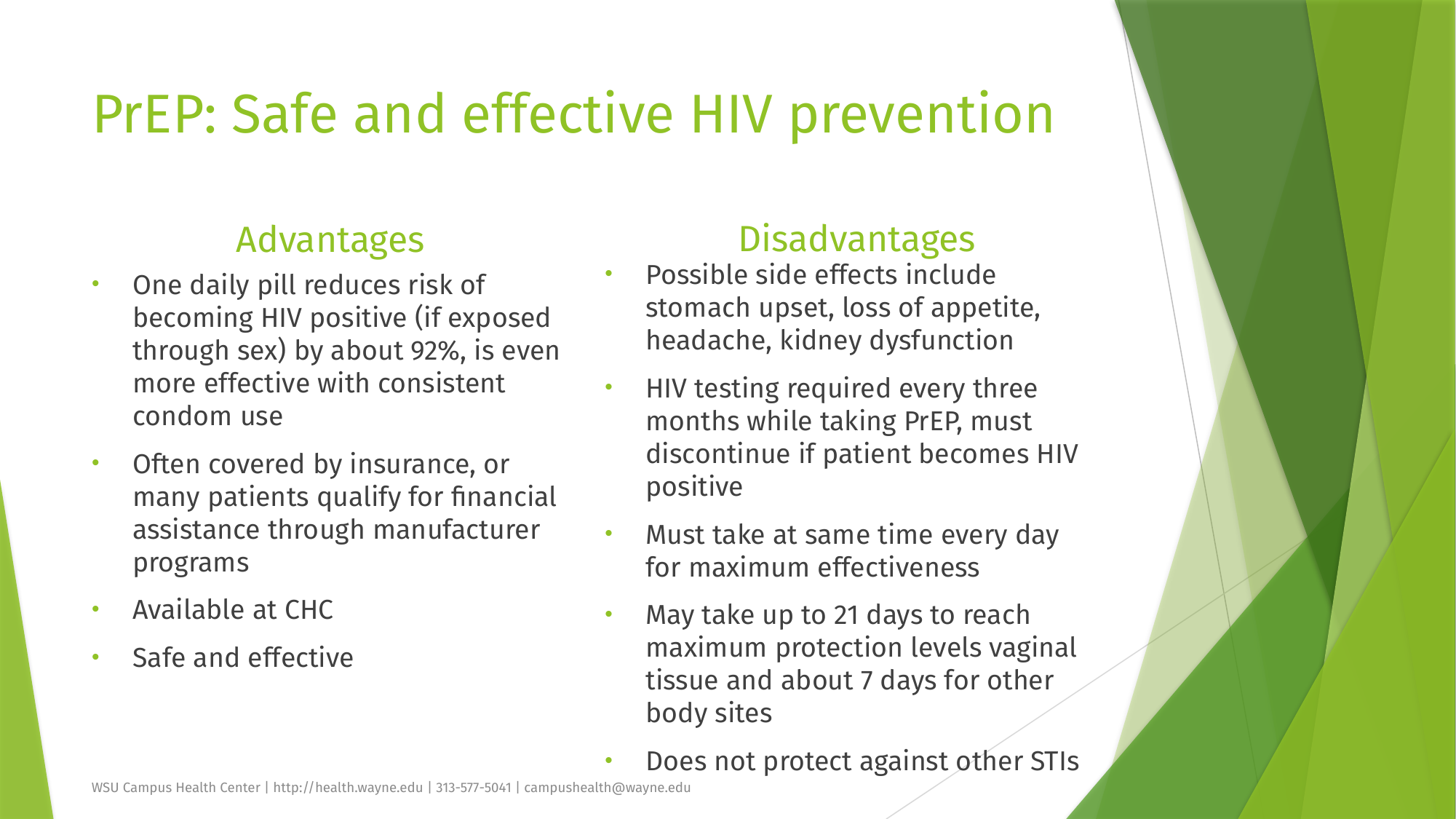

# PrEP: Safe and effective HIV prevention
Disadvantages
Advantages
Possible side effects include stomach upset, loss of appetite, headache, kidney dysfunction
HIV testing required every three months while taking PrEP, must discontinue if patient becomes HIV positive
Must take at same time every day for maximum effectiveness
May take up to 21 days to reach maximum protection levels vaginal tissue and about 7 days for other body sites
Does not protect against other STIs
One daily pill reduces risk of becoming HIV positive (if exposed through sex) by about 92%, is even more effective with consistent condom use
Often covered by insurance, or many patients qualify for financial assistance through manufacturer programs
Available at CHC
Safe and effective
WSU Campus Health Center | http://health.wayne.edu | 313-577-5041 | campushealth@wayne.edu